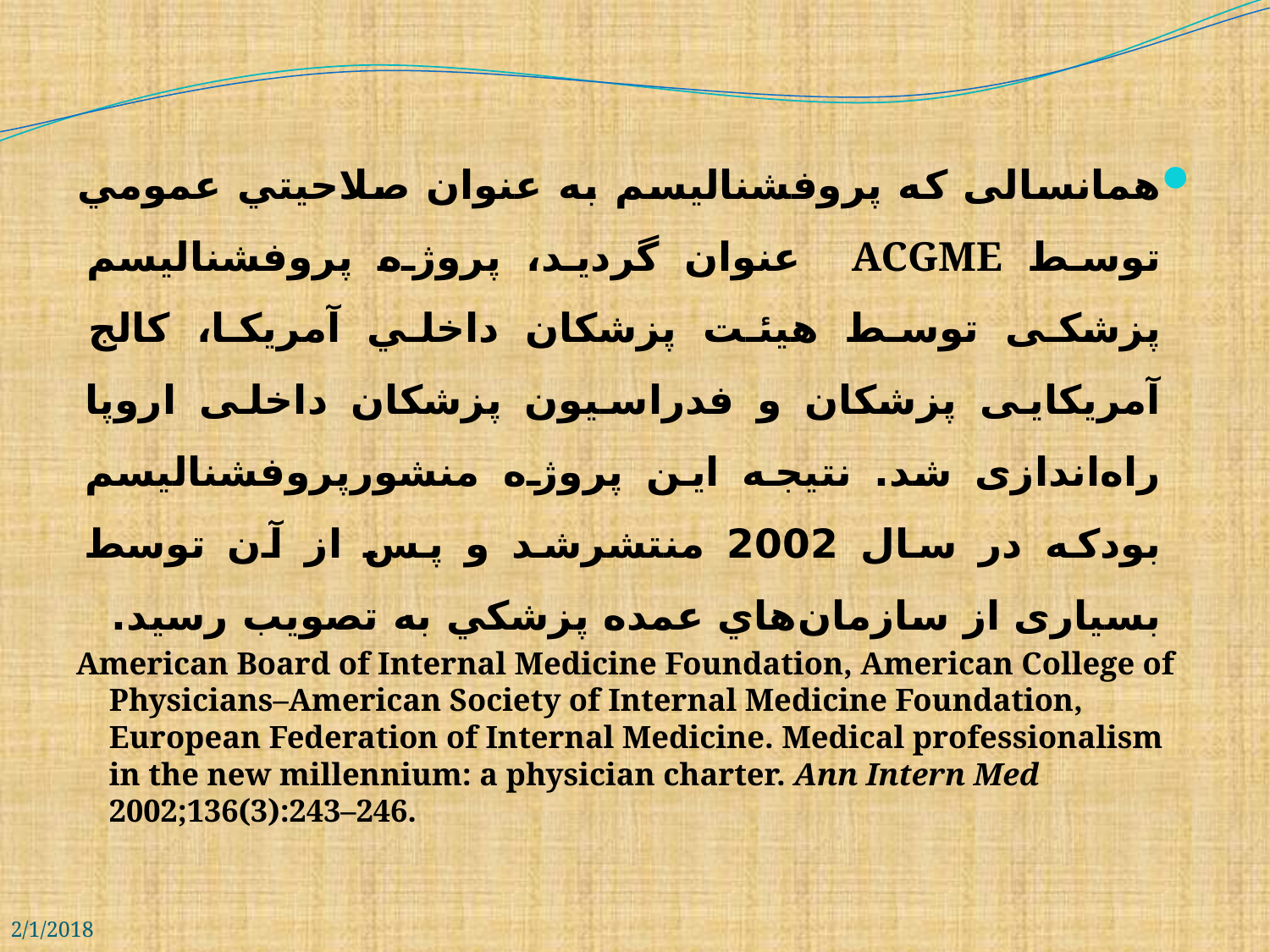

همانسالی که پروفشناليسم به عنوان صلاحيتي عمومي توسط ACGME  عنوان گرديد، پروژه پروفشناليسم پزشکی توسط هیئت پزشكان داخلي آمریکا، کالج آمریکایی پزشکان و فدراسیون پزشکان داخلی اروپا راه‌اندازی شد. نتیجه اين پروژه منشورپروفشناليسم بودکه در سال 2002 منتشرشد و پس از آن توسط بسیاری از سازمان‌هاي عمده پزشكي به تصویب رسید.
American Board of Internal Medicine Foundation, American College of Physicians–American Society of Internal Medicine Foundation, European Federation of Internal Medicine. Medical professionalism in the new millennium: a physician charter. Ann Intern Med 2002;136(3):243–246.

2/1/2018
16